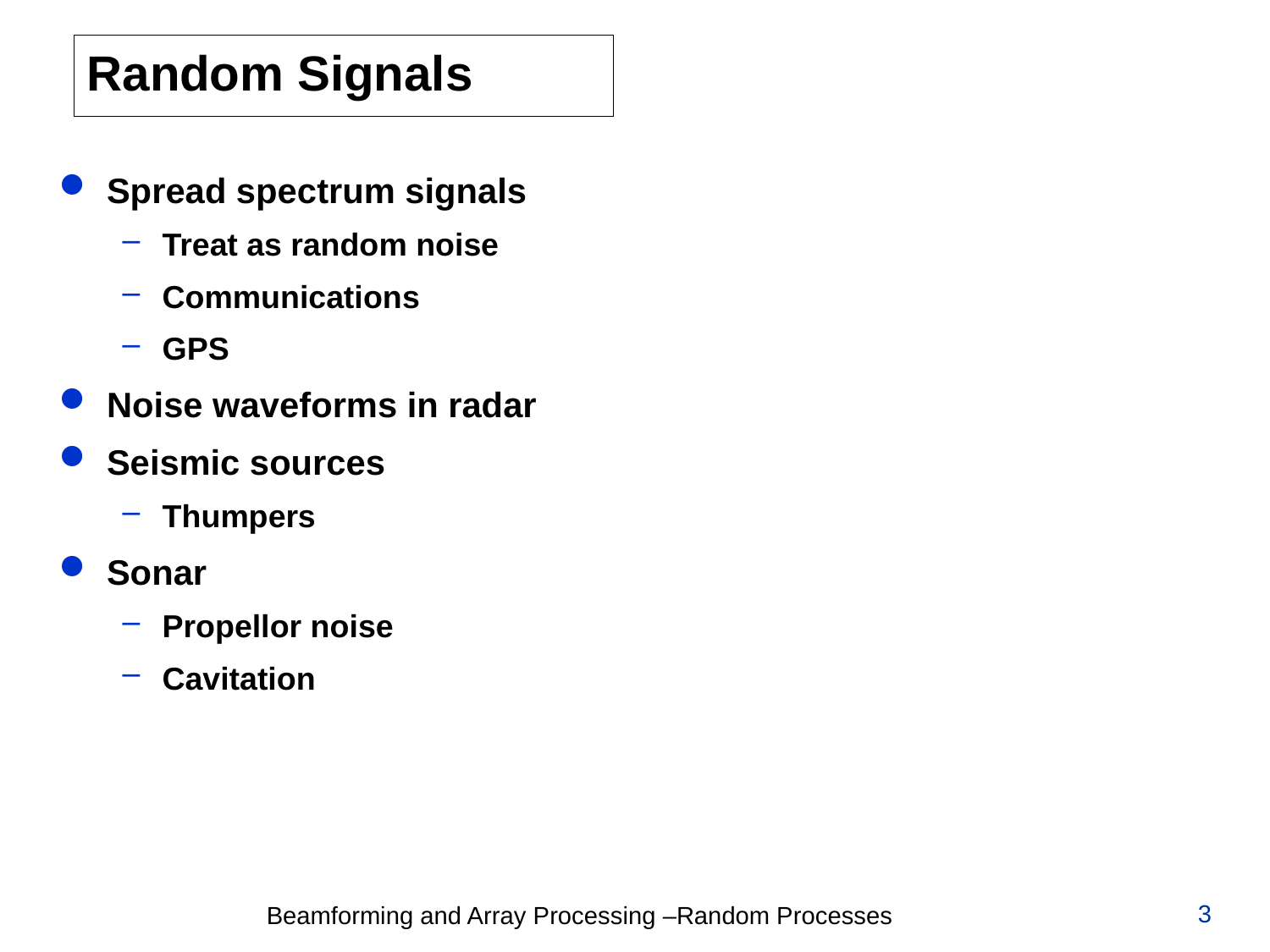

# Random Signals
Spread spectrum signals
Treat as random noise
Communications
GPS
Noise waveforms in radar
Seismic sources
Thumpers
Sonar
Propellor noise
Cavitation

3